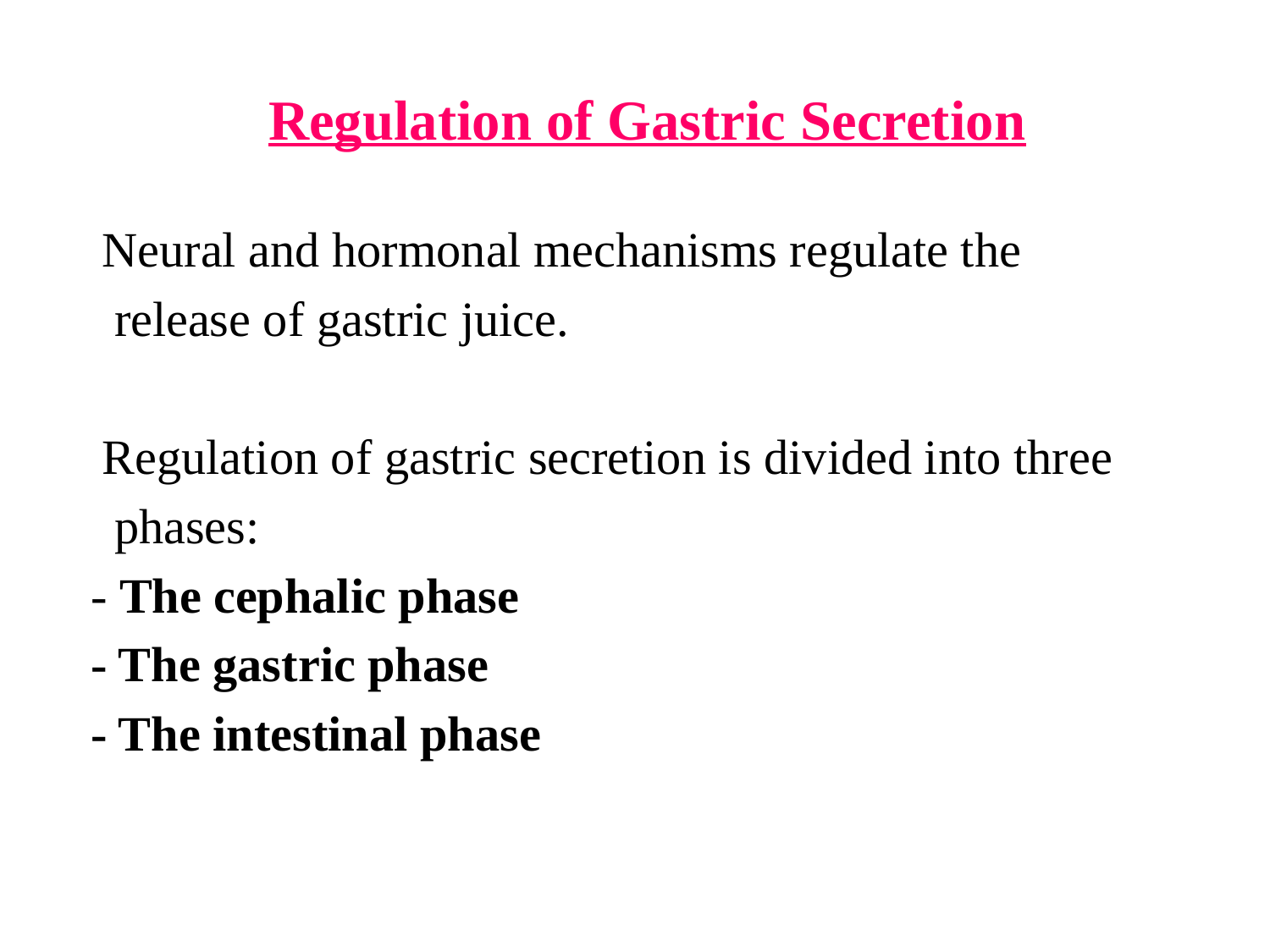

Regulation of Gastric Secretion
      Neural and hormonal mechanisms regulate the
       release of gastric juice.

      Regulation of gastric secretion is divided into three
       phases:
      - The cephalic phase
      - The gastric phase
      - The intestinal phase